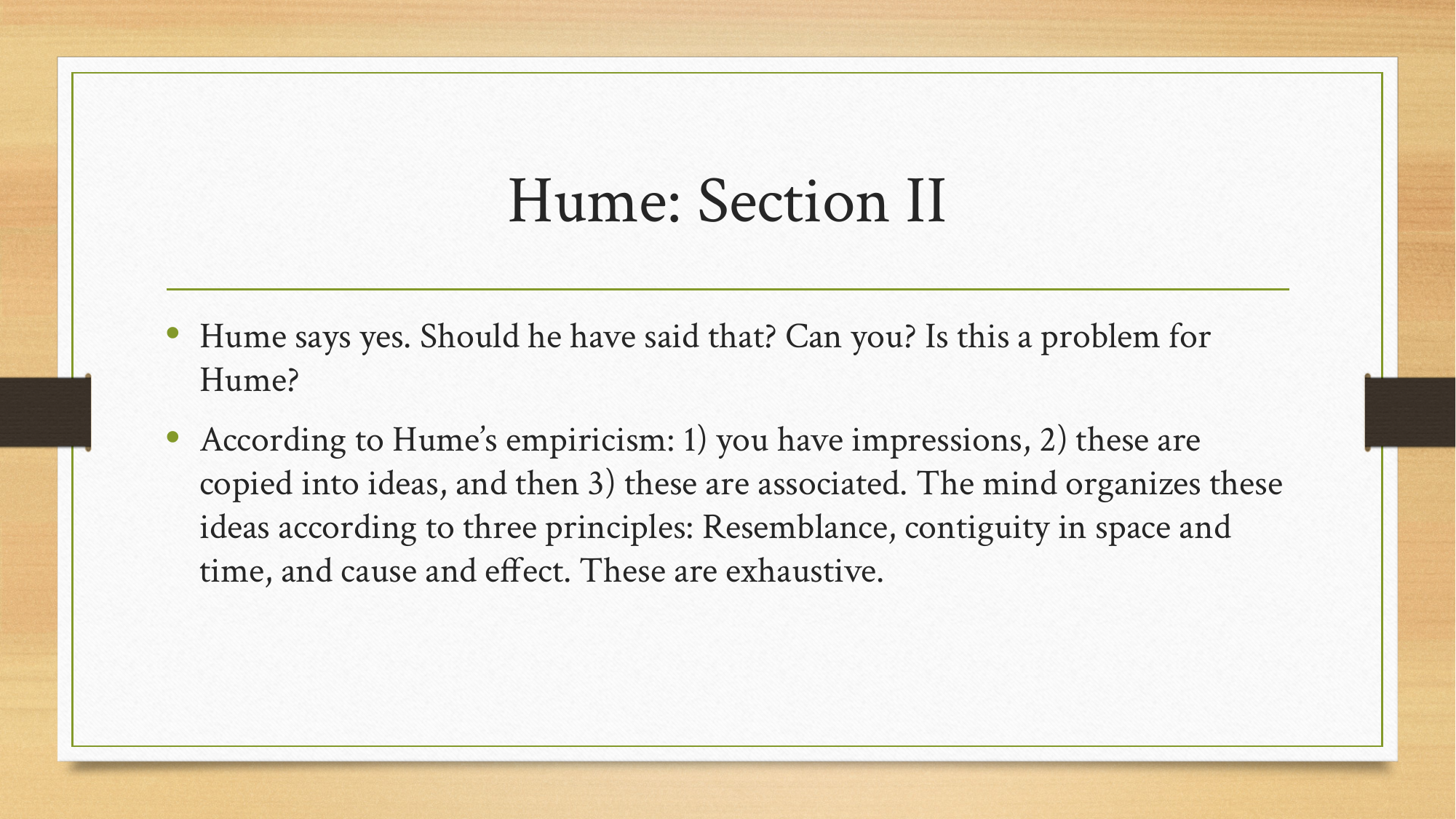

# Hume: Section II
Hume says yes. Should he have said that? Can you? Is this a problem for Hume?
According to Hume’s empiricism: 1) you have impressions, 2) these are copied into ideas, and then 3) these are associated. The mind organizes these ideas according to three principles: Resemblance, contiguity in space and time, and cause and effect. These are exhaustive.